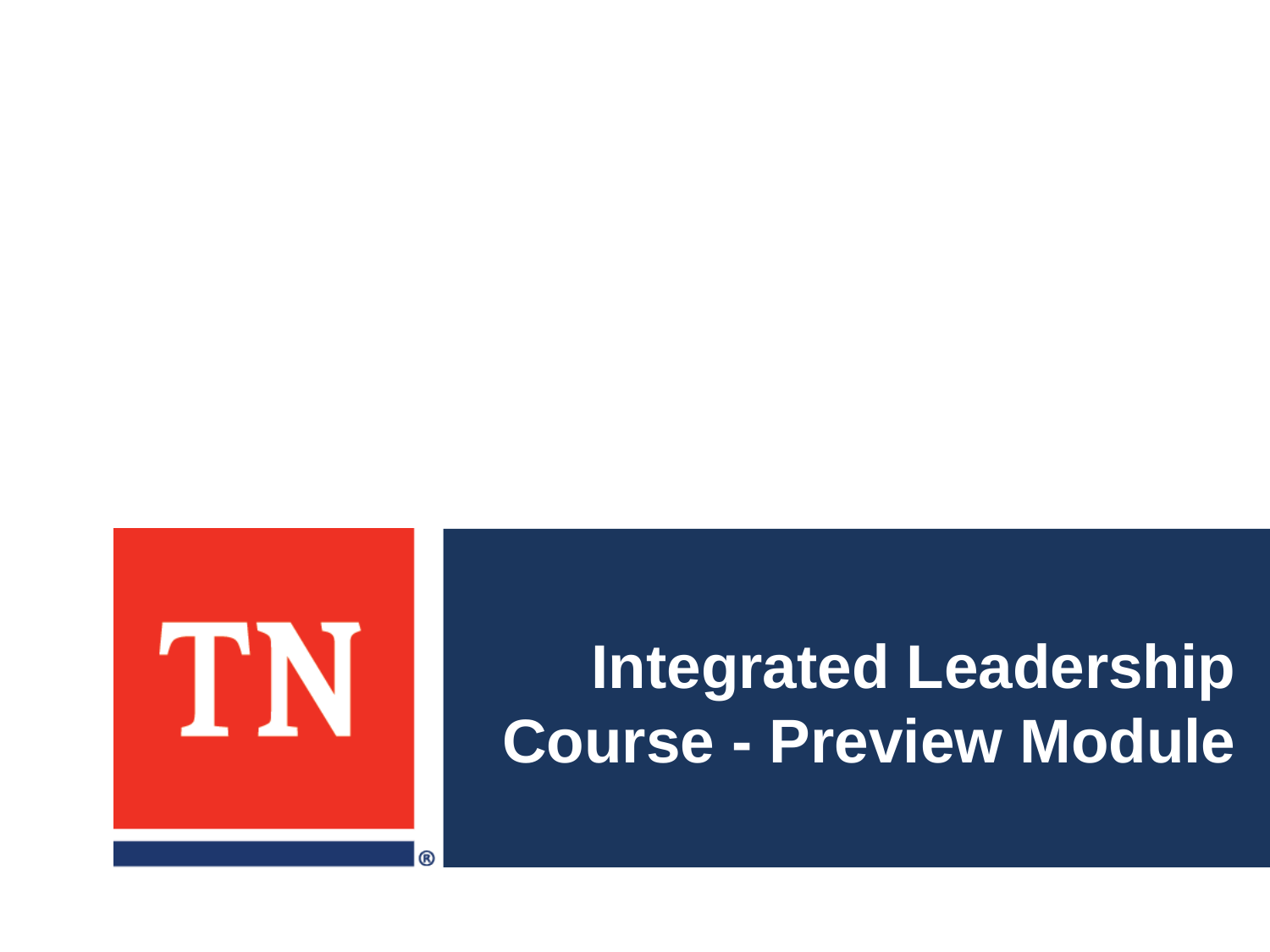

# Integrated Leadership Course - Preview Module